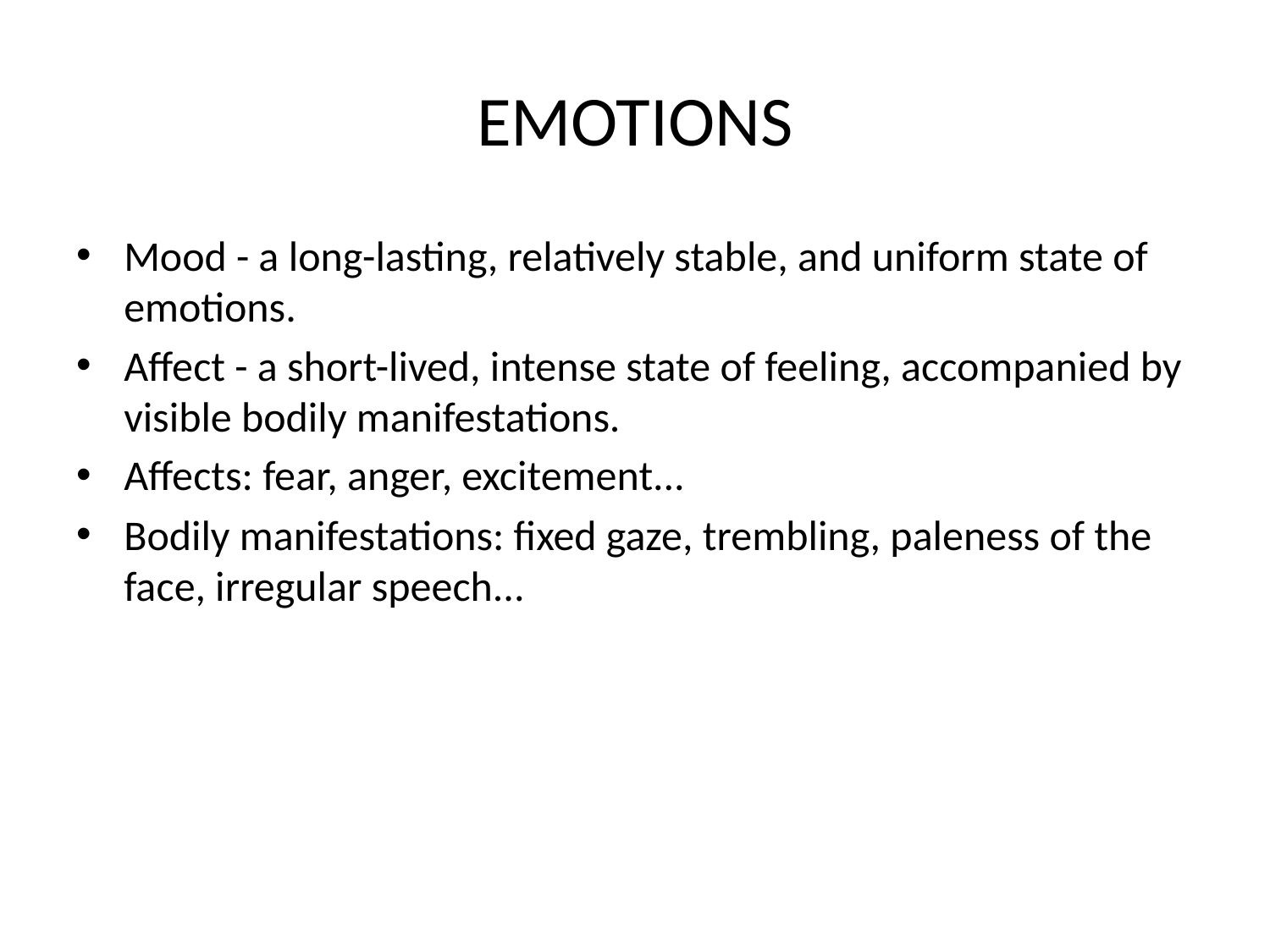

# EMOTIONS
Mood - a long-lasting, relatively stable, and uniform state of emotions.
Affect - a short-lived, intense state of feeling, accompanied by visible bodily manifestations.
Affects: fear, anger, excitement...
Bodily manifestations: fixed gaze, trembling, paleness of the face, irregular speech...